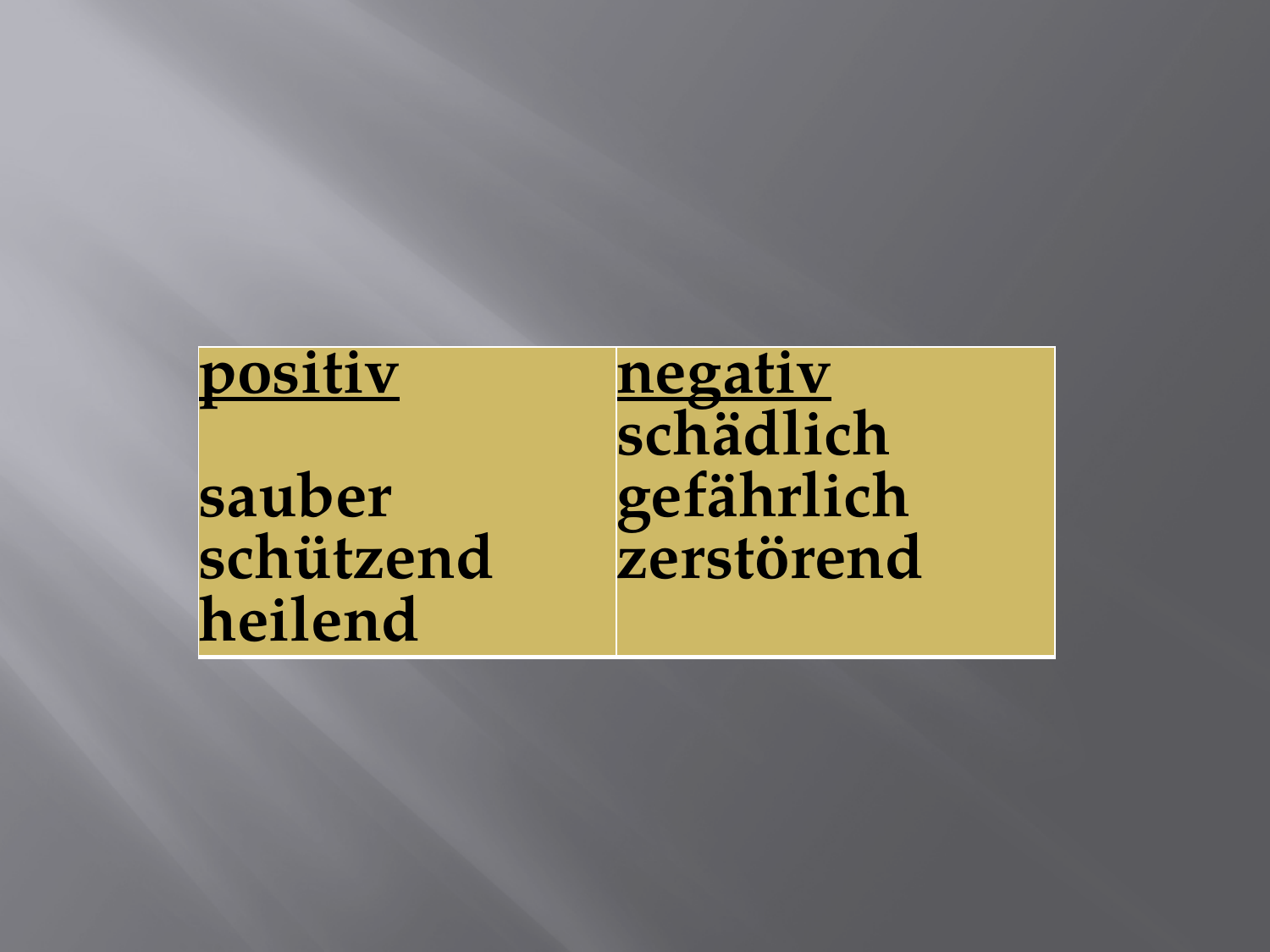

| positiv sauber schützend heilend | negativ schädlich gefährlich zerstörend |
| --- | --- |